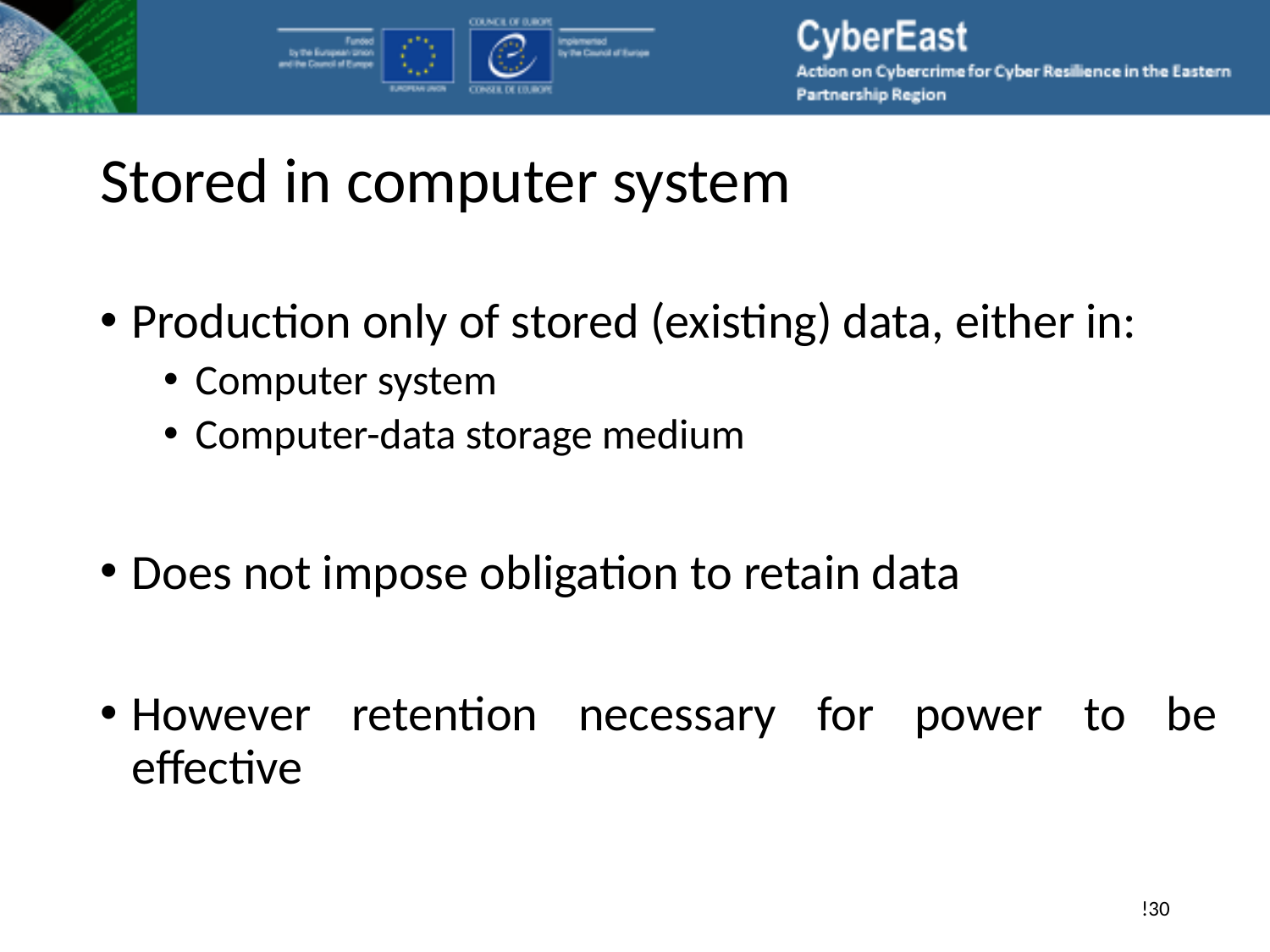

# Stored in computer system
Production only of stored (existing) data, either in:
Computer system
Computer-data storage medium

Does not impose obligation to retain data

However retention necessary for power to be effective
!30